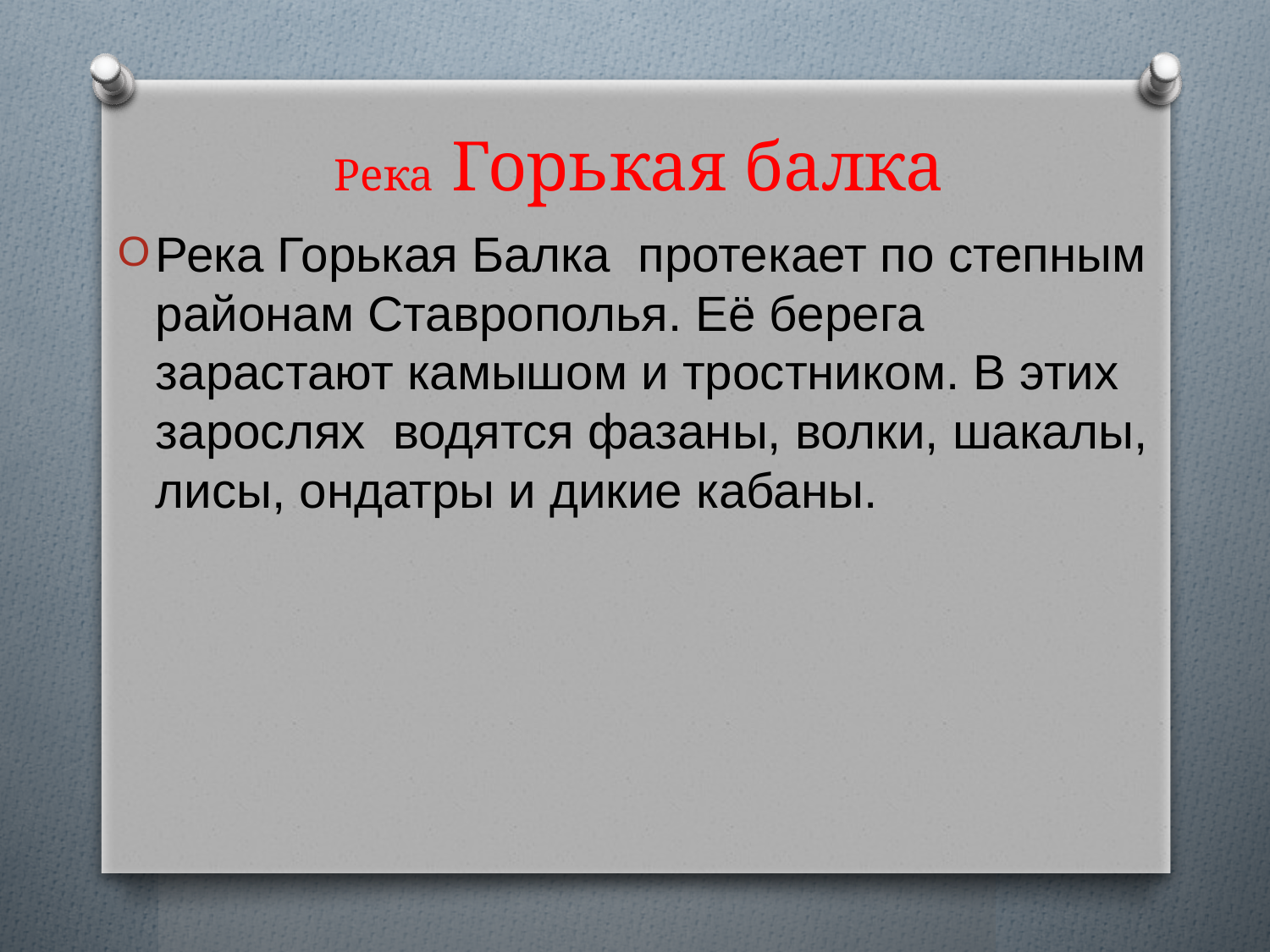

# Река Горькая балка
Река Горькая Балка  протекает по степным районам Ставрополья. Её берега зарастают камышом и тростником. В этих зарослях  водятся фазаны, волки, шакалы, лисы, ондатры и дикие кабаны.